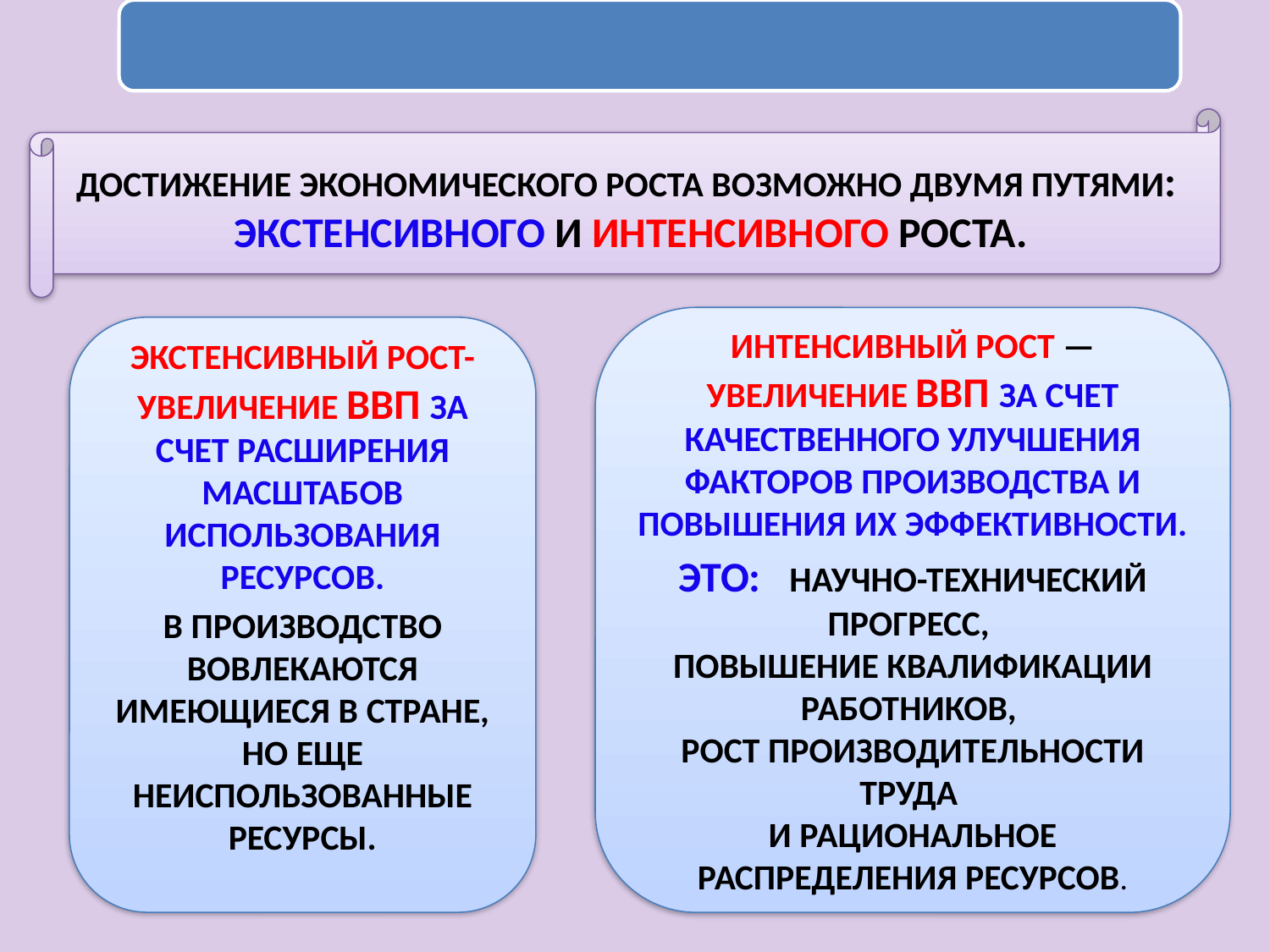

ДОСТИЖЕНИЕ ЭКОНОМИЧЕСКОГО РОСТА ВОЗМОЖНО ДВУМЯ ПУТЯМИ:
ЭКСТЕНСИВНОГО И ИНТЕНСИВНОГО РОСТА.

ИНТЕНСИВНЫЙ РОСТ — УВЕЛИЧЕНИЕ ВВП ЗА СЧЕТ КАЧЕСТВЕННОГО УЛУЧШЕНИЯ ФАКТОРОВ ПРОИЗВОДСТВА И ПОВЫШЕНИЯ ИХ ЭФФЕКТИВНОСТИ.

ЭТО:   НАУЧНО-ТЕХНИЧЕСКИЙ ПРОГРЕСС,
ПОВЫШЕНИЕ КВАЛИФИКАЦИИ РАБОТНИКОВ,
РОСТ ПРОИЗВОДИТЕЛЬНОСТИ ТРУДА
И РАЦИОНАЛЬНОЕ РАСПРЕДЕЛЕНИЯ РЕСУРСОВ.
ЭКСТЕНСИВНЫЙ РОСТ- УВЕЛИЧЕНИЕ ВВП ЗА СЧЕТ РАСШИРЕНИЯ МАСШТАБОВ ИСПОЛЬЗОВАНИЯ РЕСУРСОВ.

В ПРОИЗВОДСТВО ВОВЛЕКАЮТСЯ ИМЕЮЩИЕСЯ В СТРАНЕ, НО ЕЩЕ НЕИСПОЛЬЗОВАННЫЕ РЕСУРСЫ.